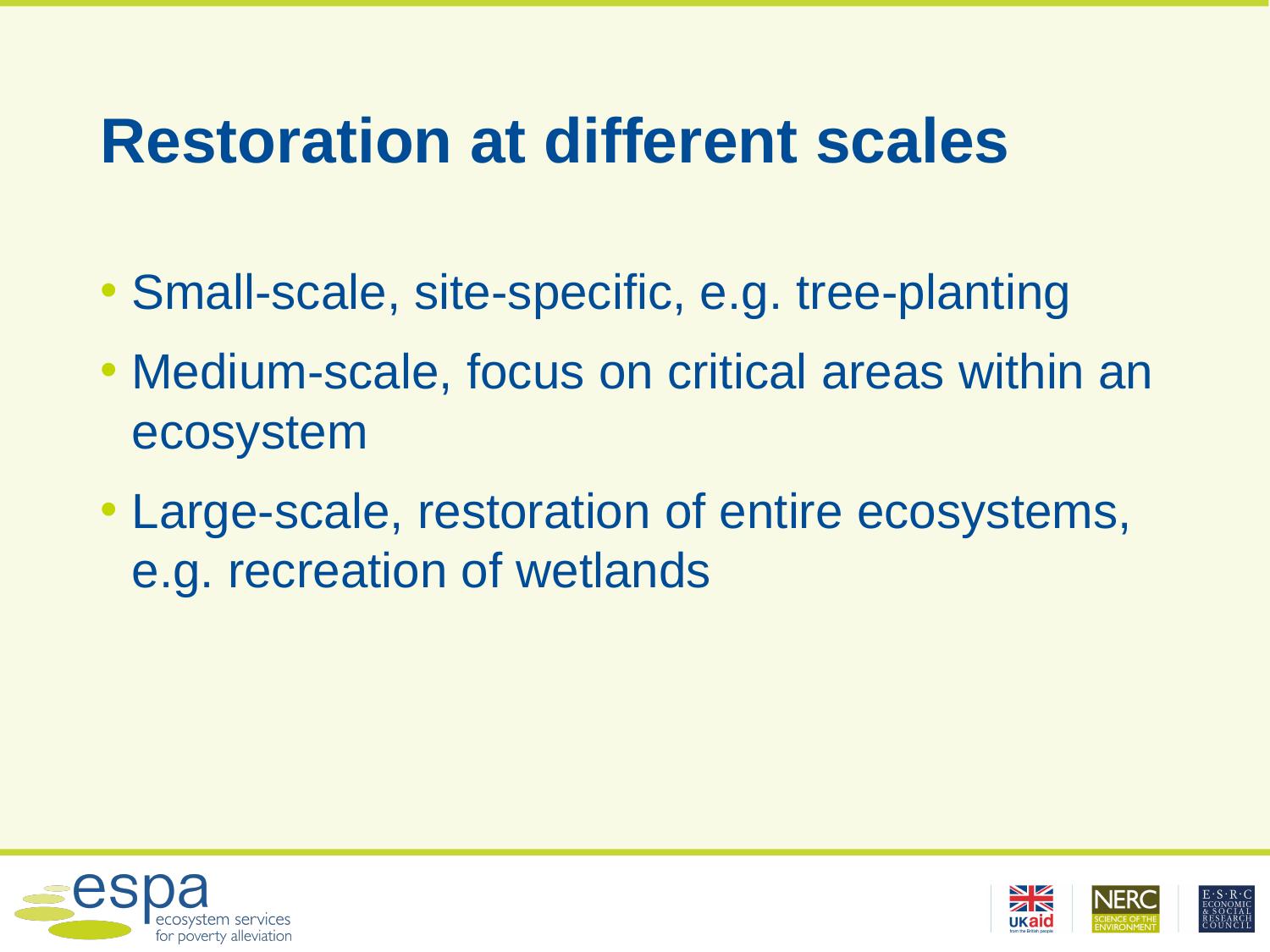

# Restoration at different scales
Small-scale, site-specific, e.g. tree-planting
Medium-scale, focus on critical areas within an ecosystem
Large-scale, restoration of entire ecosystems, e.g. recreation of wetlands